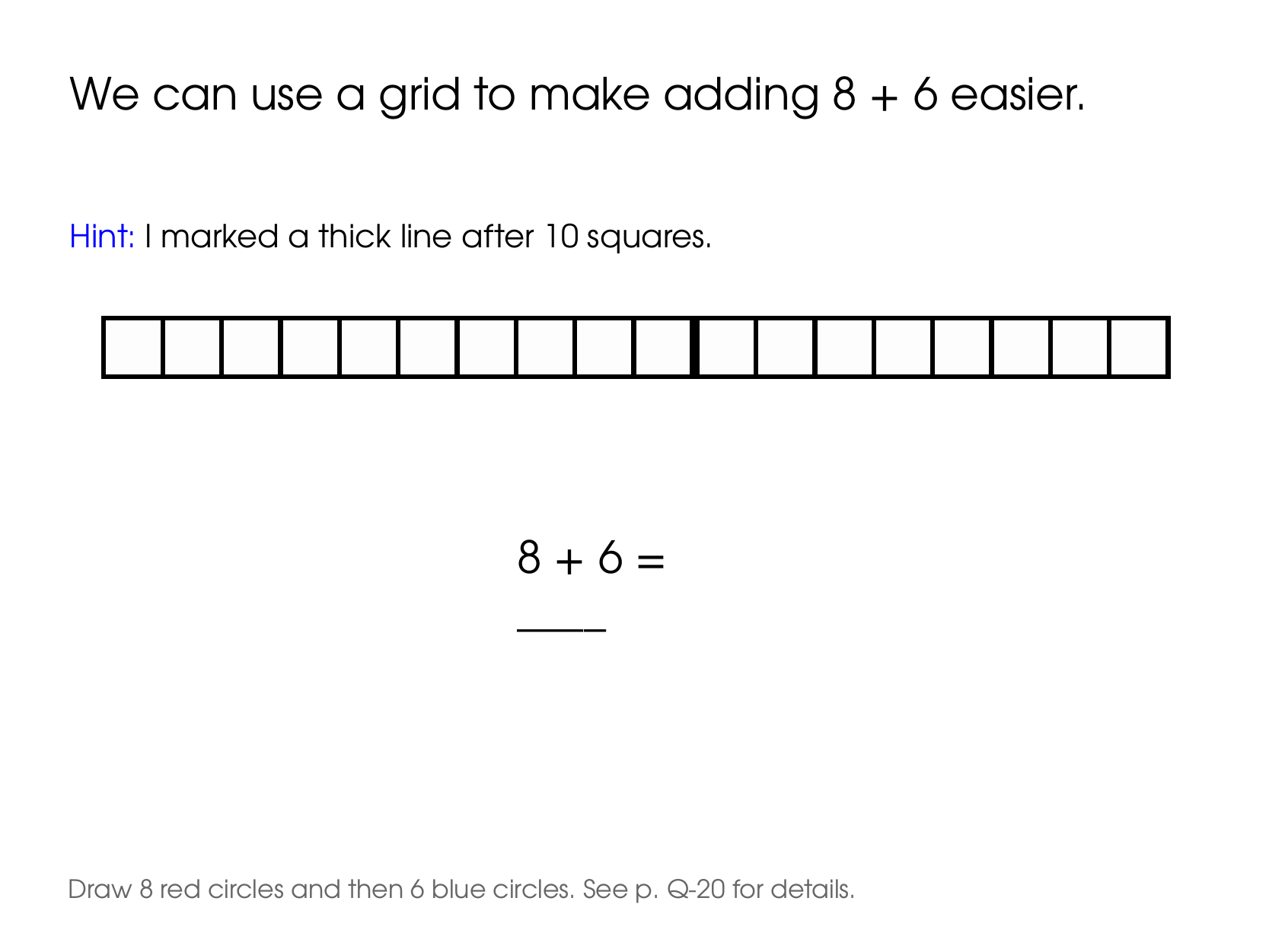

We can use a grid to make adding 8 + 6 easier.

Hint: I marked a thick line after 10 squares.

8 + 6 = ____
Draw 8 red circles and then 6 blue circles. See p. Q-20 for details.